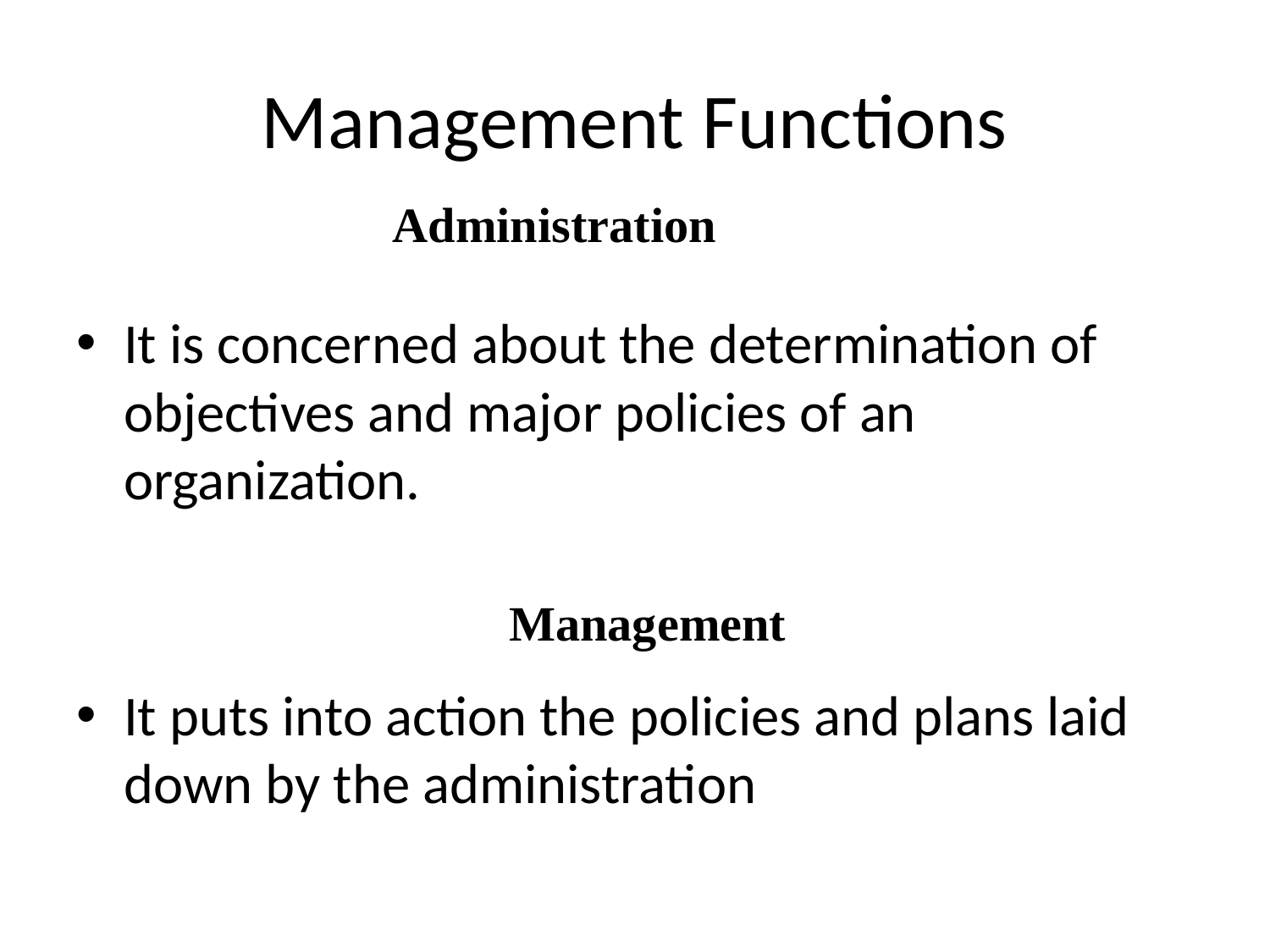

# Management Functions
Administration

It is concerned about the determination of objectives and major policies of an organization.

It puts into action the policies and plans laid down by the administration
Management